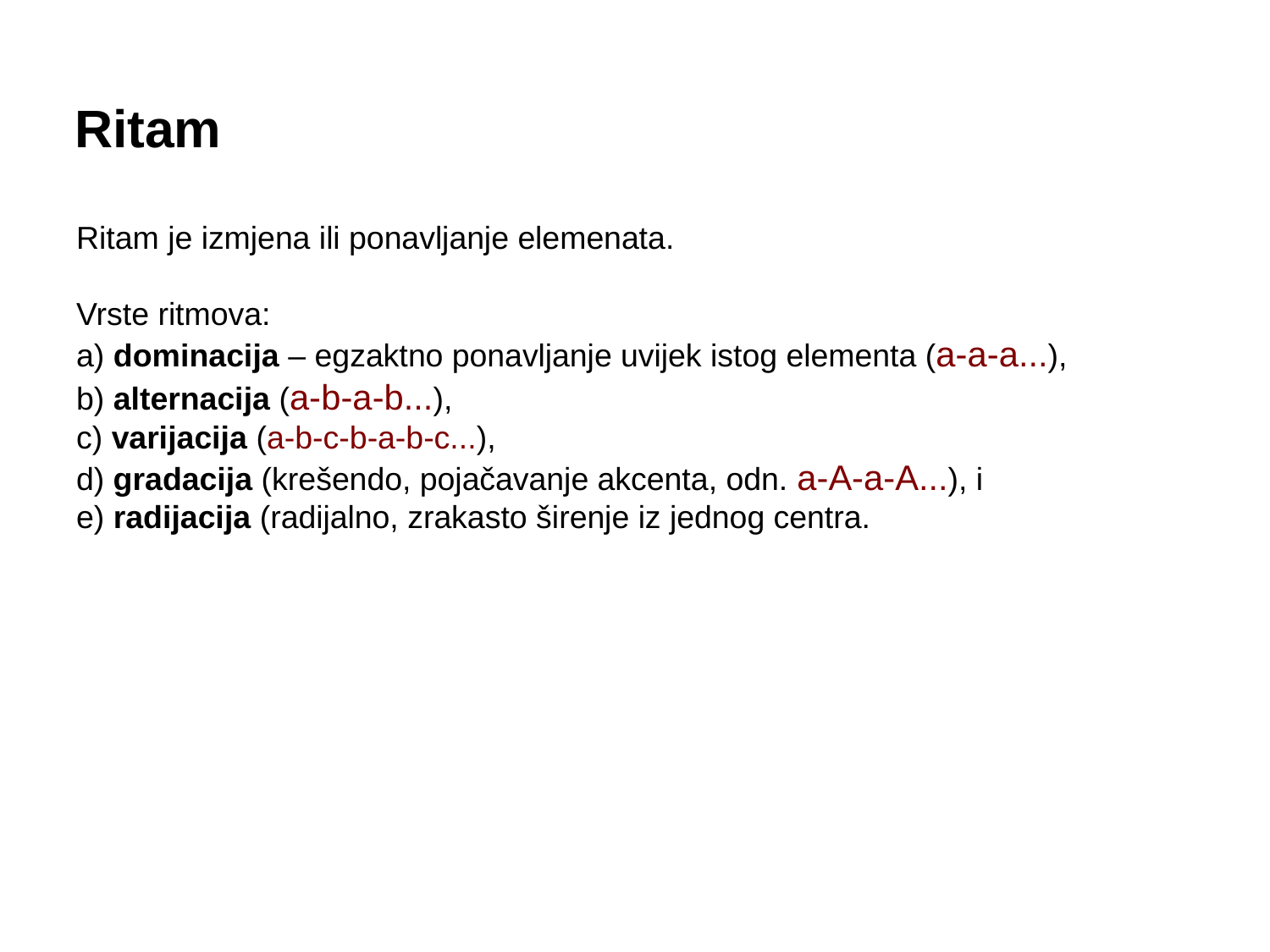

Ritam
Ritam je izmjena ili ponavljanje elemenata.

Vrste ritmova:
a) dominacija – egzaktno ponavljanje uvijek istog elementa (a-a-a...),
b) alternacija (a-b-a-b...),
c) varijacija (a-b-c-b-a-b-c...),
d) gradacija (krešendo, pojačavanje akcenta, odn. a-A-a-A...), i
e) radijacija (radijalno, zrakasto širenje iz jednog centra.